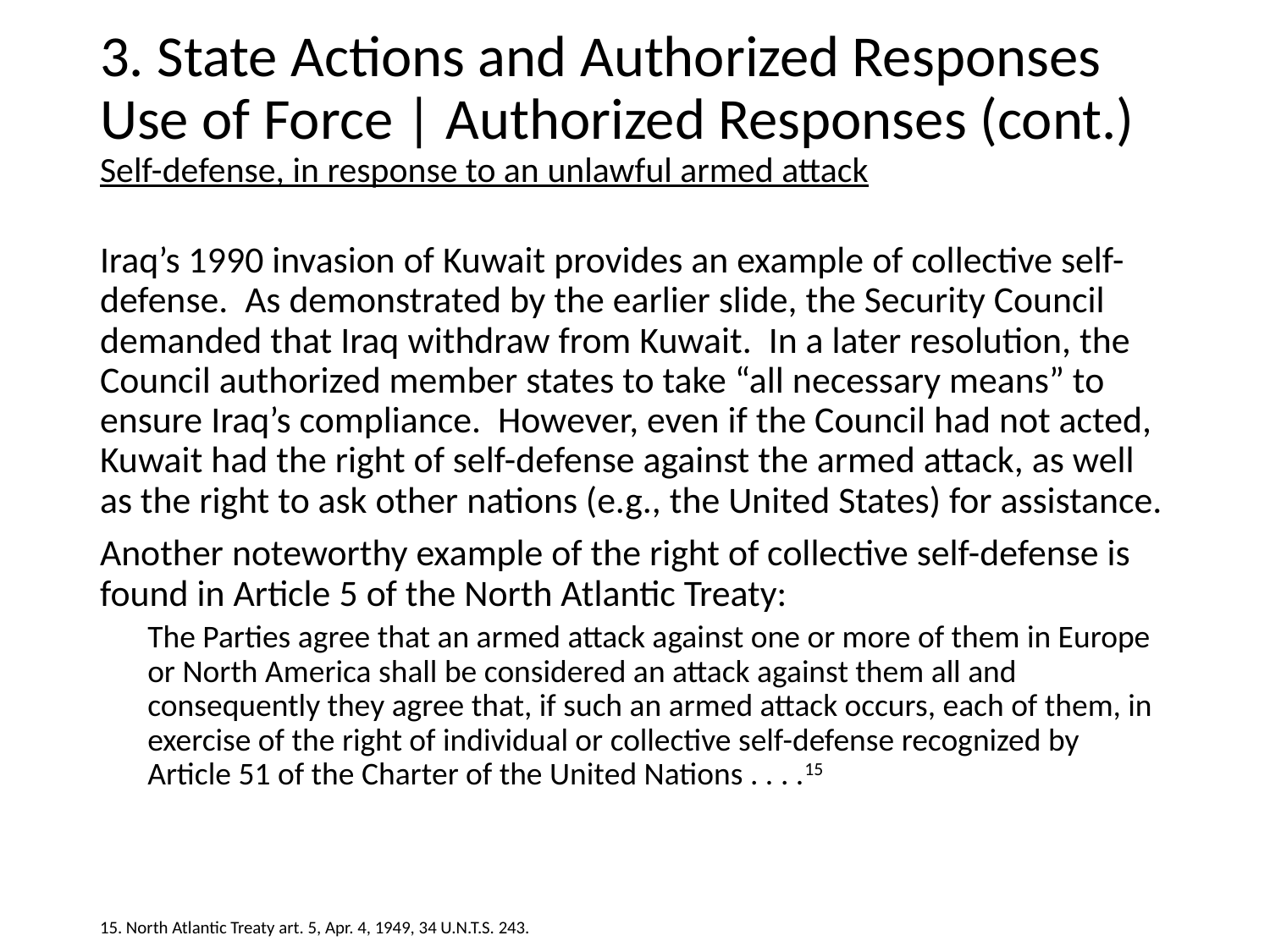

# 3. State Actions and Authorized Responses Use of Force | Authorized Responses (cont.) Self-defense, in response to an unlawful armed attack
Iraq’s 1990 invasion of Kuwait provides an example of collective self-defense.  As demonstrated by the earlier slide, the Security Council demanded that Iraq withdraw from Kuwait.  In a later resolution, the Council authorized member states to take “all necessary means” to ensure Iraq’s compliance.  However, even if the Council had not acted, Kuwait had the right of self-defense against the armed attack, as well as the right to ask other nations (e.g., the United States) for assistance.
Another noteworthy example of the right of collective self-defense is found in Article 5 of the North Atlantic Treaty:
The Parties agree that an armed attack against one or more of them in Europe or North America shall be considered an attack against them all and consequently they agree that, if such an armed attack occurs, each of them, in exercise of the right of individual or collective self-defense recognized by Article 51 of the Charter of the United Nations . . . .15

15. North Atlantic Treaty art. 5, Apr. 4, 1949, 34 U.N.T.S. 243.